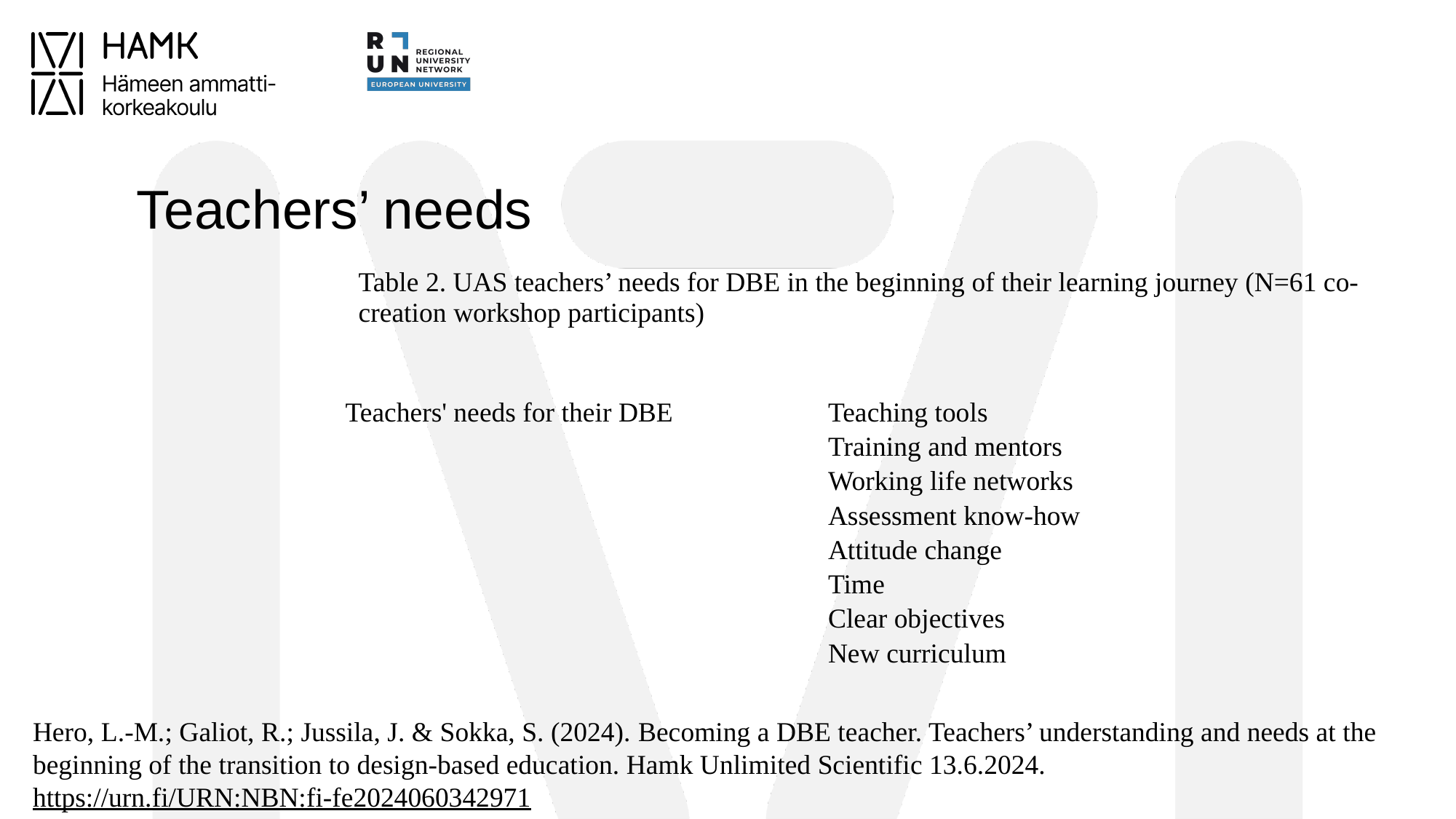

# Teachers’ needs
| Table 2. UAS teachers’ needs for DBE in the beginning of their learning journey (N=61 co-creation workshop participants) |  |
| --- | --- |
|  |  |
| Teachers' needs for their DBE | Teaching tools |
|  | Training and mentors |
|  | Working life networks |
|  | Assessment know-how |
|  | Attitude change |
|  | Time |
|  | Clear objectives |
|  | New curriculum |
Hero, L.-M.; Galiot, R.; Jussila, J. & Sokka, S. (2024). Becoming a DBE teacher. Teachers’ understanding and needs at the beginning of the transition to design-based education. Hamk Unlimited Scientific 13.6.2024. https://urn.fi/URN:NBN:fi-fe2024060342971